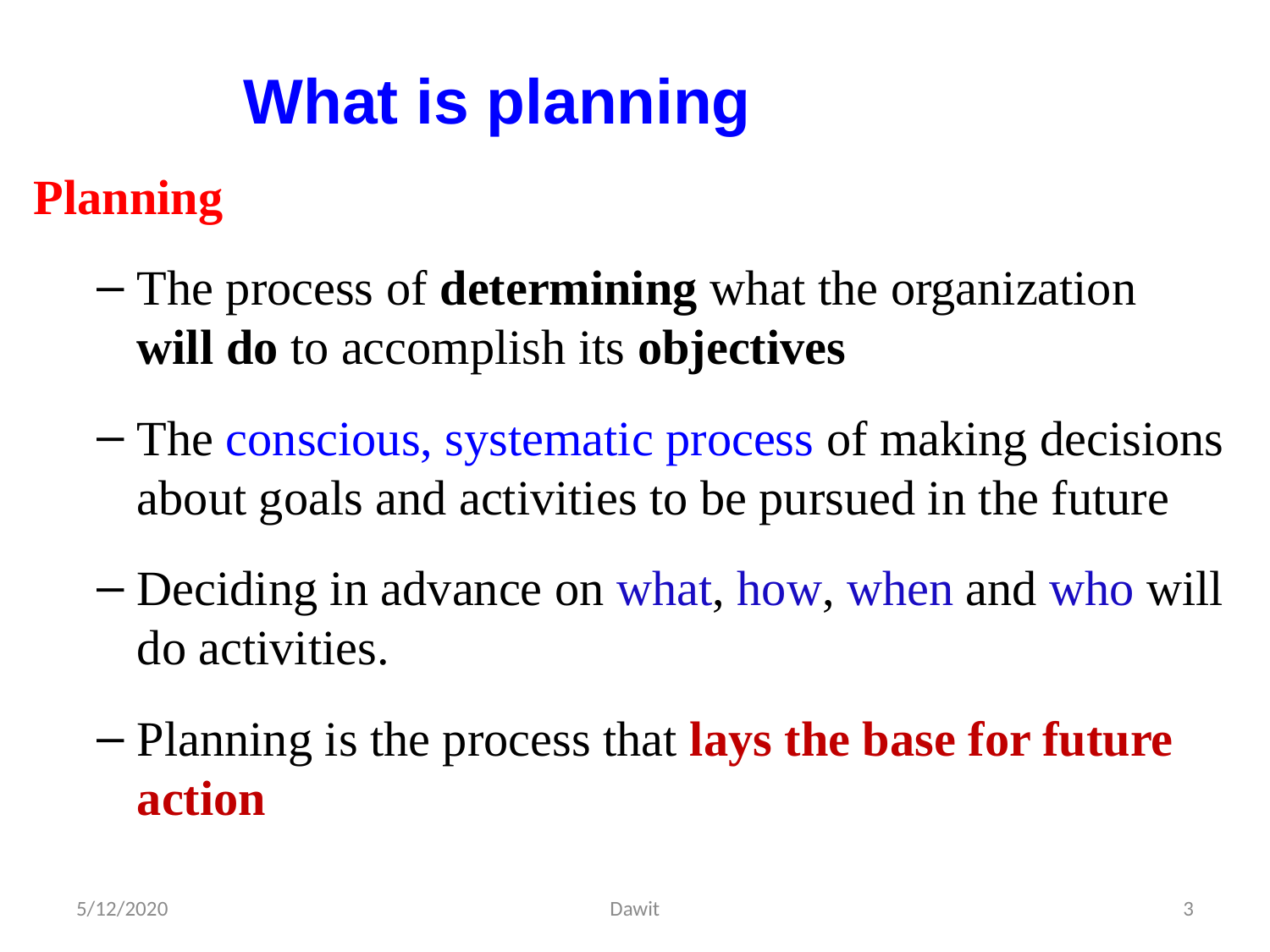

# What is planning
Planning
The process of determining what the organization will do to accomplish its objectives
The conscious, systematic process of making decisions about goals and activities to be pursued in the future
Deciding in advance on what, how, when and who will do activities.
Planning is the process that lays the base for future action

5/12/2020
Dawit
3